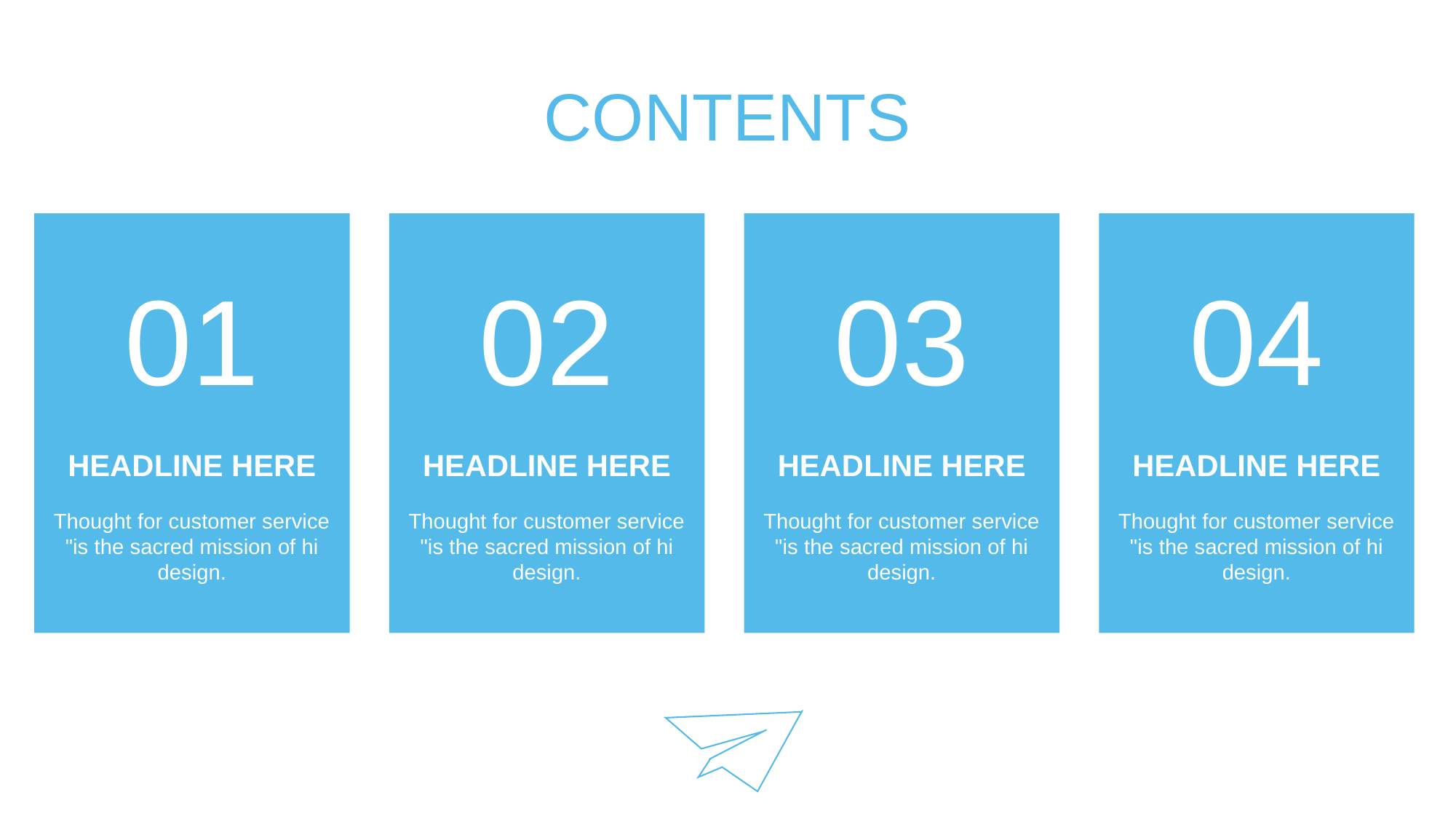

CONTENTS

01
HEADLINE HERE
Thought for customer service "is the sacred mission of hi design.
02
HEADLINE HERE
Thought for customer service "is the sacred mission of hi design.
03
HEADLINE HERE
Thought for customer service "is the sacred mission of hi design.
04
HEADLINE HERE
Thought for customer service "is the sacred mission of hi design.